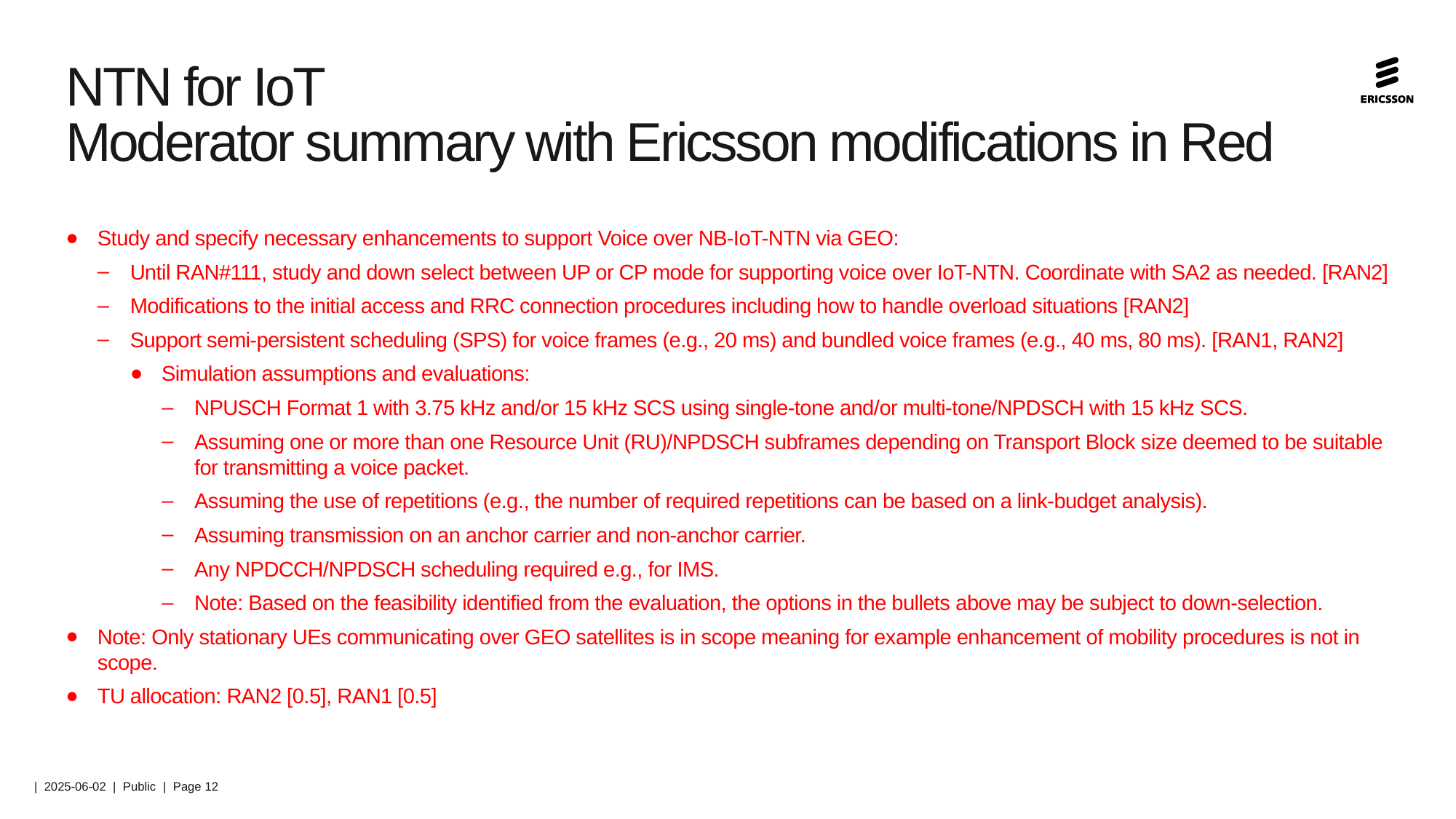

# NTN for IoT Moderator summary with Ericsson modifications in Red
Study and specify necessary enhancements to support Voice over NB-IoT-NTN via GEO:
Until RAN#111, study and down select between UP or CP mode for supporting voice over IoT-NTN. Coordinate with SA2 as needed. [RAN2]
Modifications to the initial access and RRC connection procedures including how to handle overload situations [RAN2]
Support semi-persistent scheduling (SPS) for voice frames (e.g., 20 ms) and bundled voice frames (e.g., 40 ms, 80 ms). [RAN1, RAN2]
Simulation assumptions and evaluations:
NPUSCH Format 1 with 3.75 kHz and/or 15 kHz SCS using single-tone and/or multi-tone/NPDSCH with 15 kHz SCS.
Assuming one or more than one Resource Unit (RU)/NPDSCH subframes depending on Transport Block size deemed to be suitable for transmitting a voice packet.
Assuming the use of repetitions (e.g., the number of required repetitions can be based on a link-budget analysis).
Assuming transmission on an anchor carrier and non-anchor carrier.
Any NPDCCH/NPDSCH scheduling required e.g., for IMS.
Note: Based on the feasibility identified from the evaluation, the options in the bullets above may be subject to down-selection.
Note: Only stationary UEs communicating over GEO satellites is in scope meaning for example enhancement of mobility procedures is not in scope.
TU allocation: RAN2 [0.5], RAN1 [0.5]